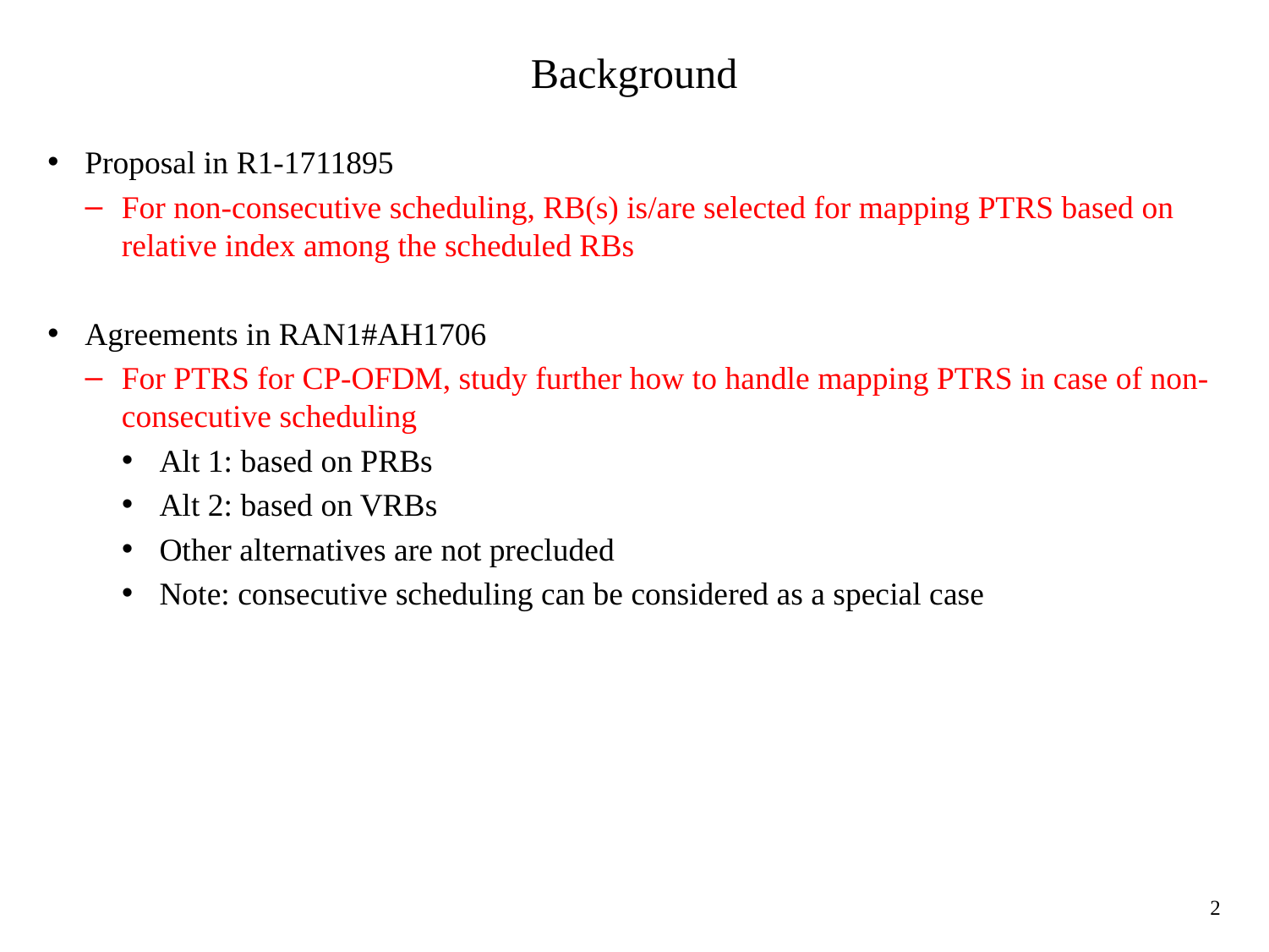

# Background
Proposal in R1-1711895
For non-consecutive scheduling, RB(s) is/are selected for mapping PTRS based on relative index among the scheduled RBs

Agreements in RAN1#AH1706
For PTRS for CP-OFDM, study further how to handle mapping PTRS in case of non-consecutive scheduling
Alt 1: based on PRBs
Alt 2: based on VRBs
Other alternatives are not precluded
Note: consecutive scheduling can be considered as a special case
2